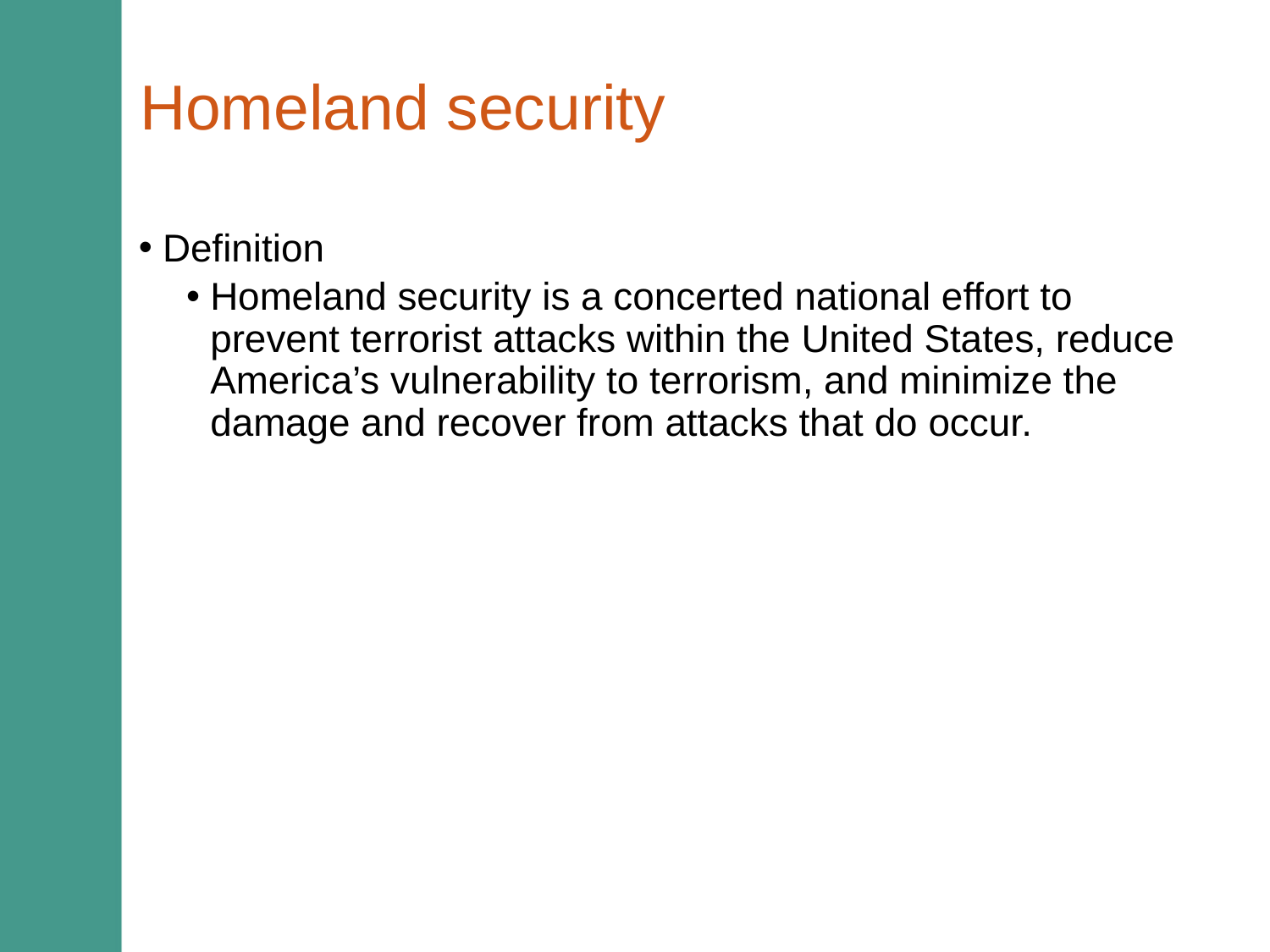

# Homeland security
Definition
Homeland security is a concerted national effort to prevent terrorist attacks within the United States, reduce America’s vulnerability to terrorism, and minimize the damage and recover from attacks that do occur.